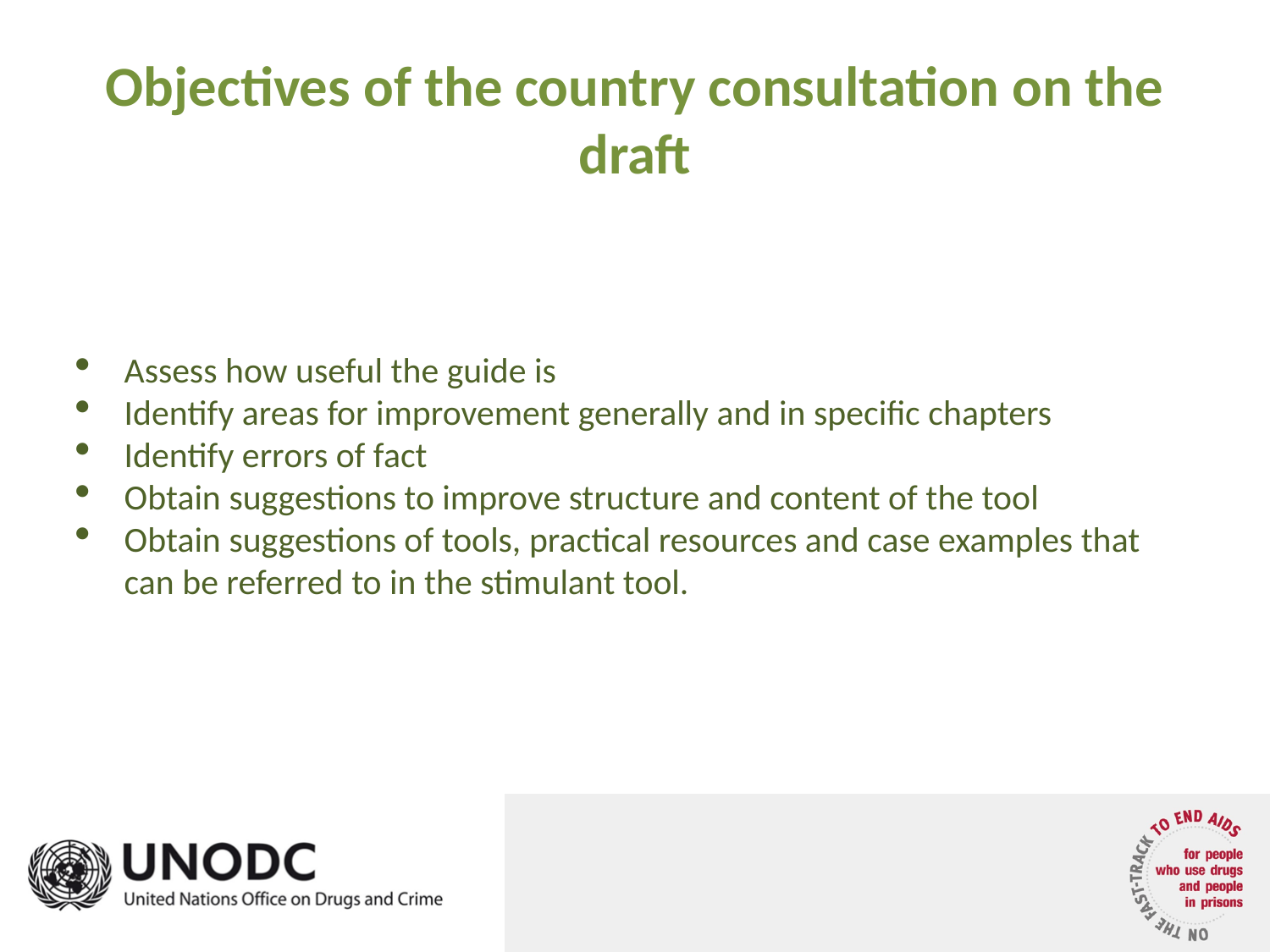

# Objectives of the country consultation on the draft
Assess how useful the guide is
Identify areas for improvement generally and in specific chapters
Identify errors of fact
Obtain suggestions to improve structure and content of the tool
Obtain suggestions of tools, practical resources and case examples that can be referred to in the stimulant tool.